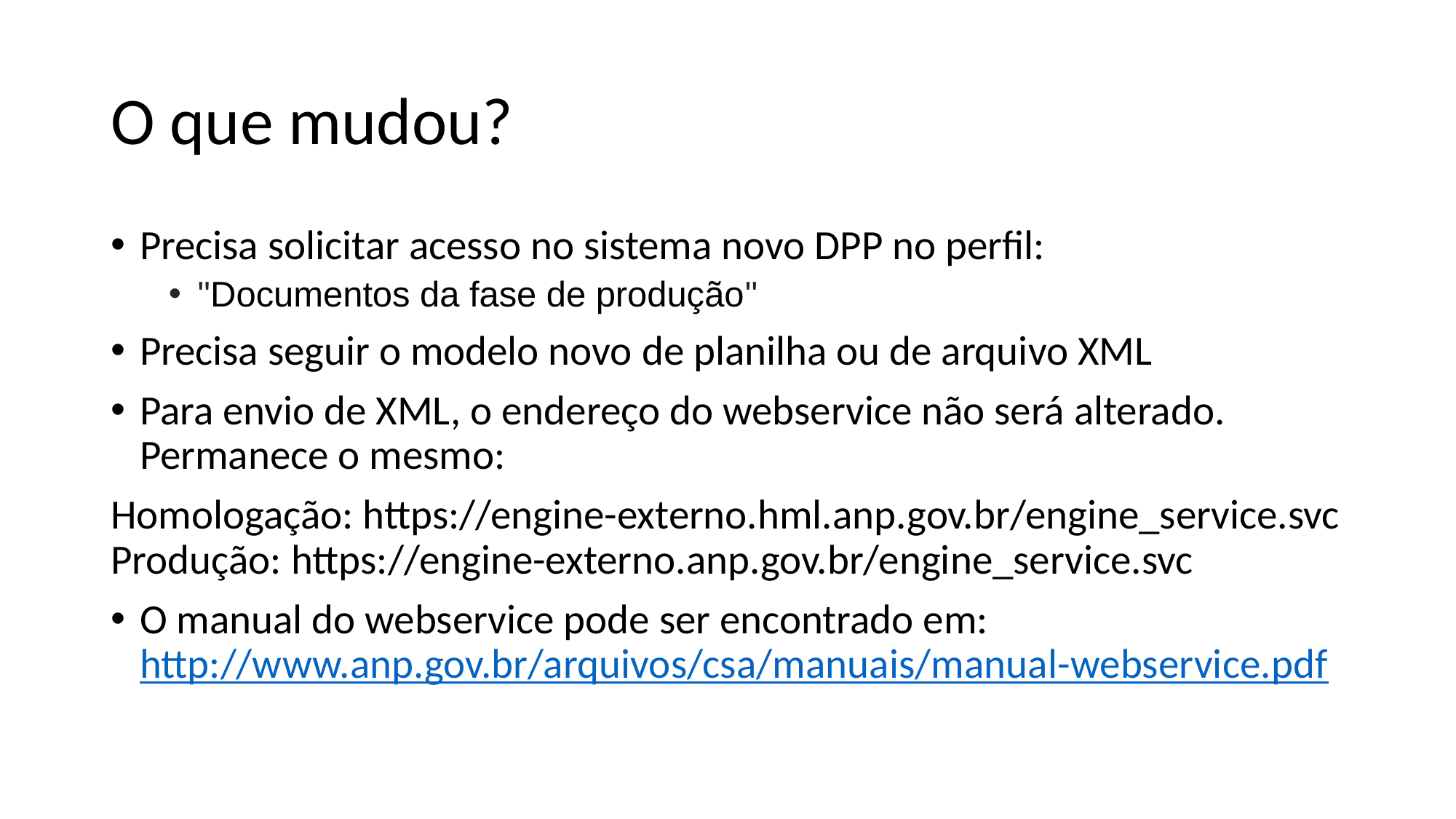

# O que mudou?
Precisa solicitar acesso no sistema novo DPP no perfil:
"Documentos da fase de produção"
Precisa seguir o modelo novo de planilha ou de arquivo XML
Para envio de XML, o endereço do webservice não será alterado. Permanece o mesmo:
Homologação: https://engine-externo.hml.anp.gov.br/engine_service.svc Produção: https://engine-externo.anp.gov.br/engine_service.svc
O manual do webservice pode ser encontrado em: http://www.anp.gov.br/arquivos/csa/manuais/manual-webservice.pdf